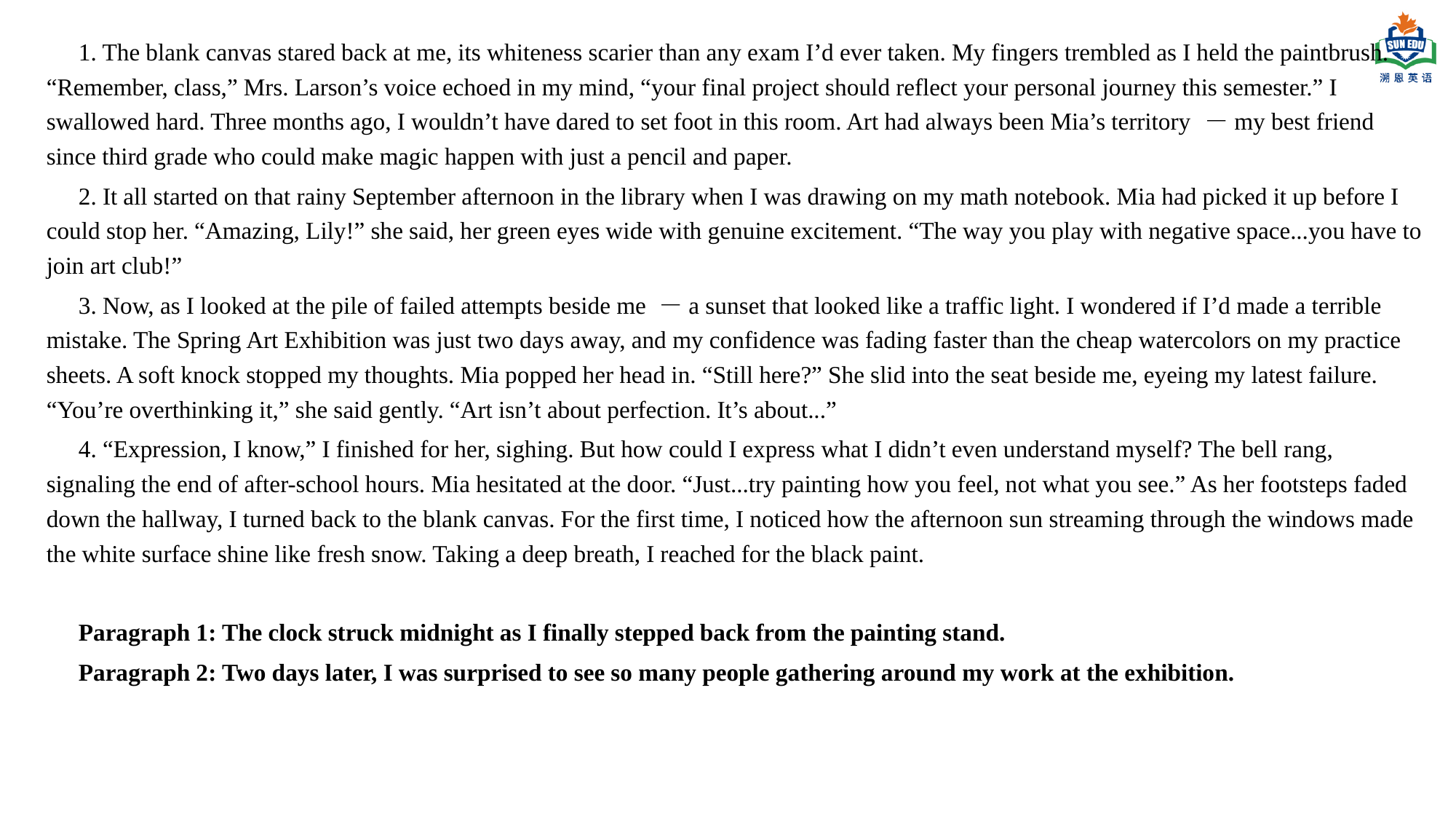

1. The blank canvas stared back at me, its whiteness scarier than any exam I’d ever taken. My fingers trembled as I held the paintbrush. “Remember, class,” Mrs. Larson’s voice echoed in my mind, “your final project should reflect your personal journey this semester.” I swallowed hard. Three months ago, I wouldn’t have dared to set foot in this room. Art had always been Mia’s territory －my best friend since third grade who could make magic happen with just a pencil and paper.
2. It all started on that rainy September afternoon in the library when I was drawing on my math notebook. Mia had picked it up before I could stop her. “Amazing, Lily!” she said, her green eyes wide with genuine excitement. “The way you play with negative space...you have to join art club!”
3. Now, as I looked at the pile of failed attempts beside me －a sunset that looked like a traffic light. I wondered if I’d made a terrible mistake. The Spring Art Exhibition was just two days away, and my confidence was fading faster than the cheap watercolors on my practice sheets. A soft knock stopped my thoughts. Mia popped her head in. “Still here?” She slid into the seat beside me, eyeing my latest failure. “You’re overthinking it,” she said gently. “Art isn’t about perfection. It’s about...”
4. “Expression, I know,” I finished for her, sighing. But how could I express what I didn’t even understand myself? The bell rang, signaling the end of after-school hours. Mia hesitated at the door. “Just...try painting how you feel, not what you see.” As her footsteps faded down the hallway, I turned back to the blank canvas. For the first time, I noticed how the afternoon sun streaming through the windows made the white surface shine like fresh snow. Taking a deep breath, I reached for the black paint.

Paragraph 1: The clock struck midnight as I finally stepped back from the painting stand.
Paragraph 2: Two days later, I was surprised to see so many people gathering around my work at the exhibition.